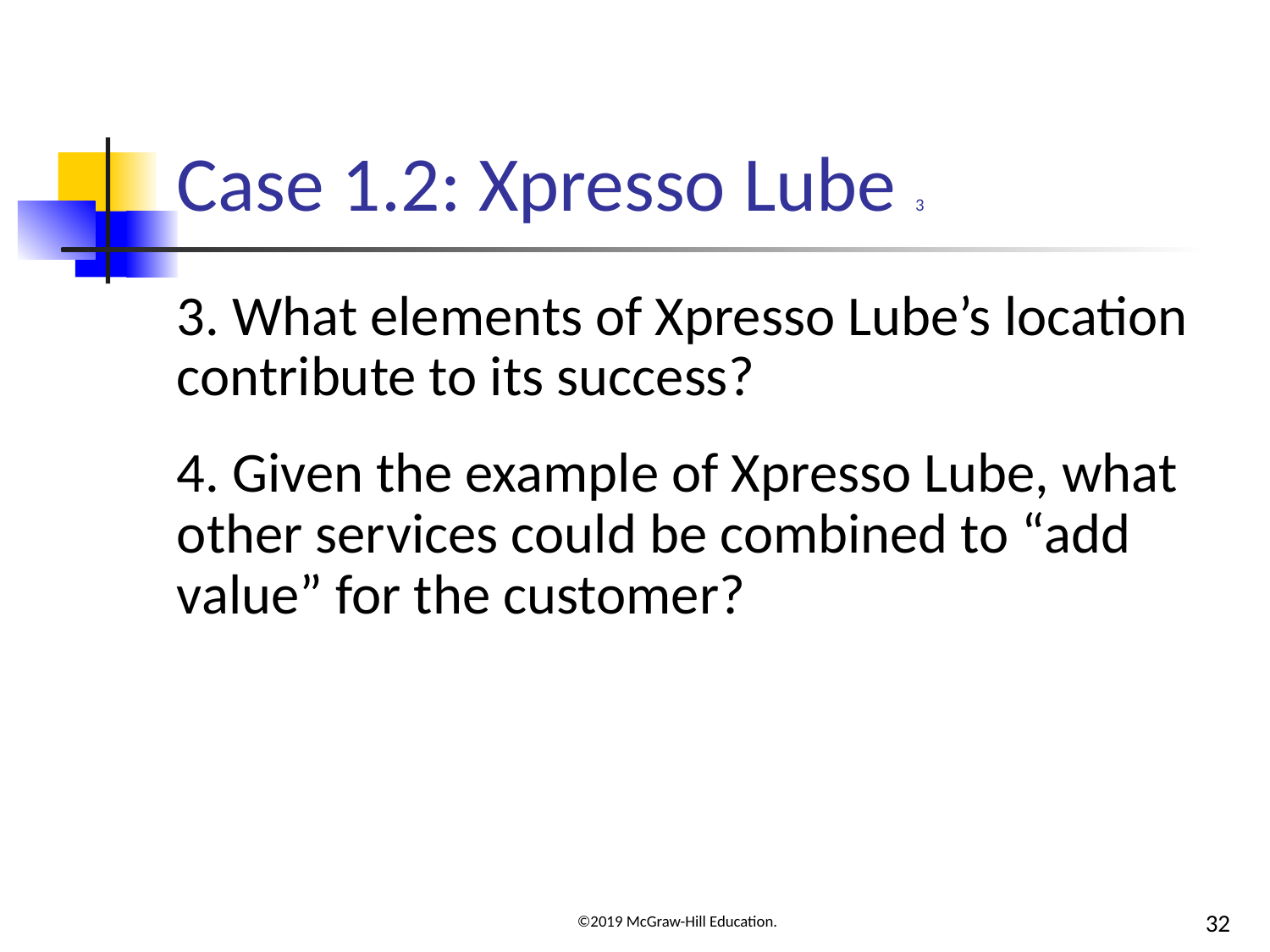

# Case 1.2: Xpresso Lube 3
3. What elements of Xpresso Lube’s location contribute to its success?
4. Given the example of Xpresso Lube, what other services could be combined to “add value” for the customer?